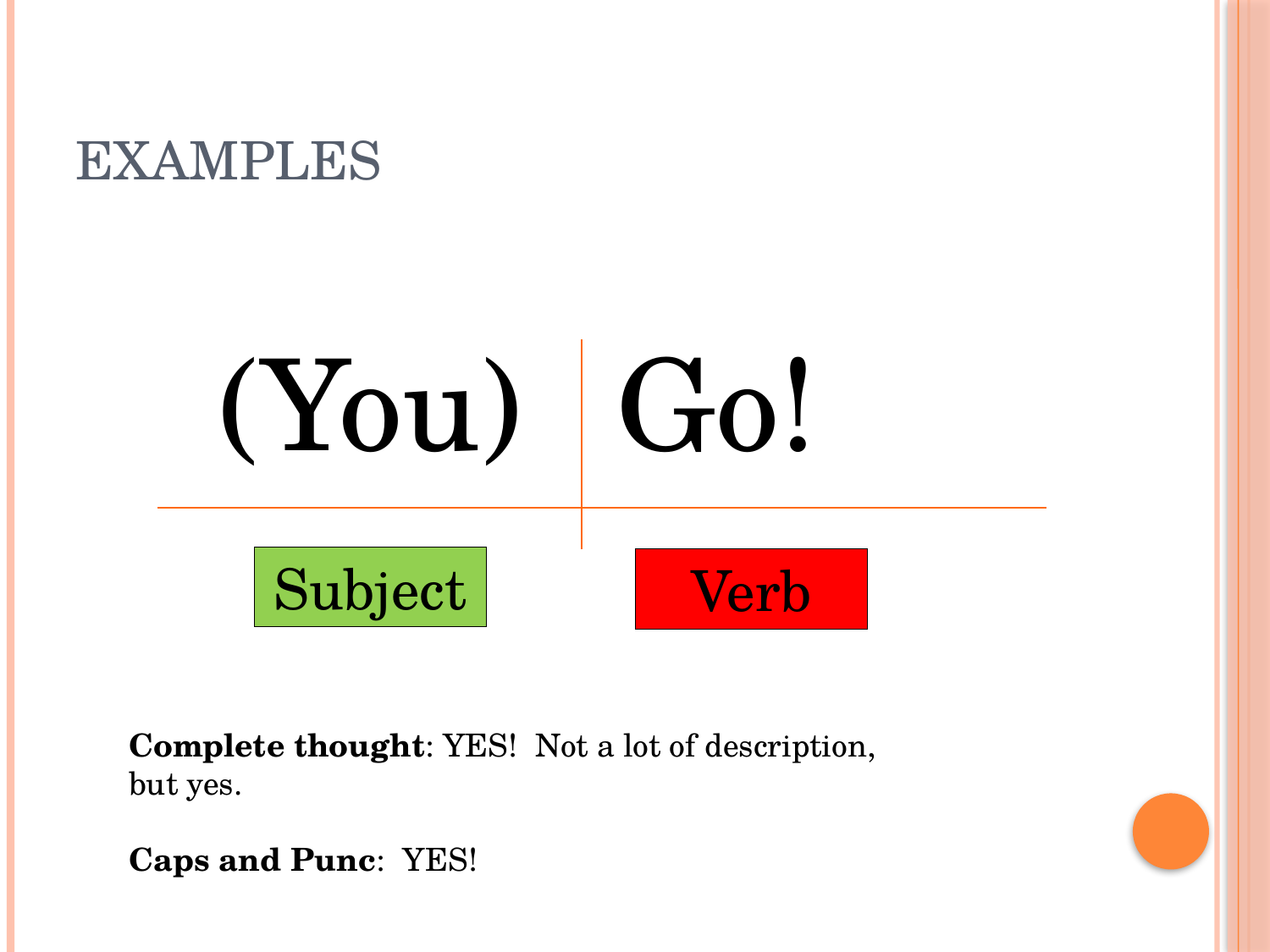

# Examples

(You)
Go!
Subject
Verb
Complete thought: YES!  Not a lot of description, but yes.

Caps and Punc:  YES!